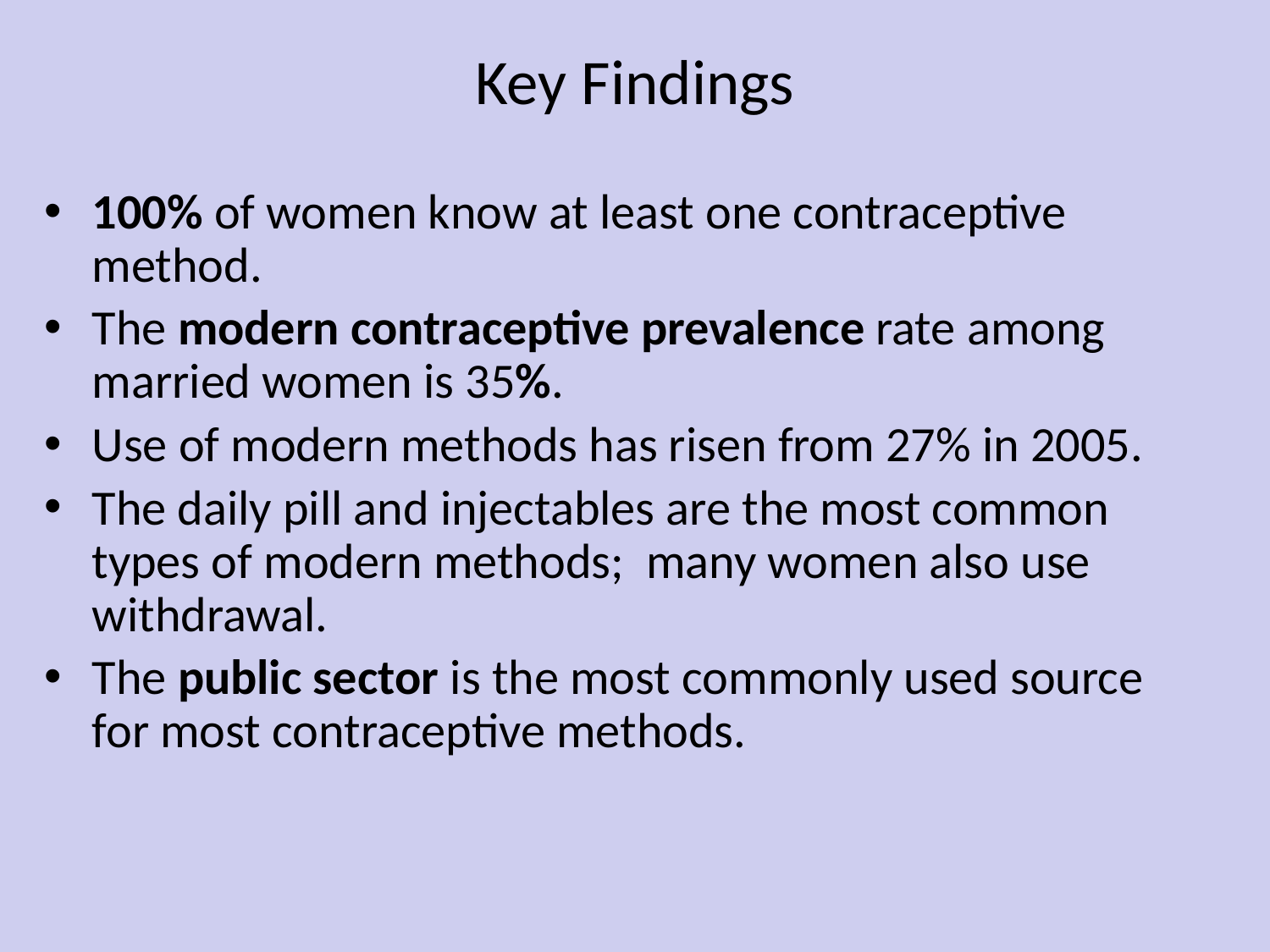

# Key Findings
100% of women know at least one contraceptive method.
The modern contraceptive prevalence rate among married women is 35%.
Use of modern methods has risen from 27% in 2005.
The daily pill and injectables are the most common types of modern methods;  many women also use withdrawal.
The public sector is the most commonly used source for most contraceptive methods.